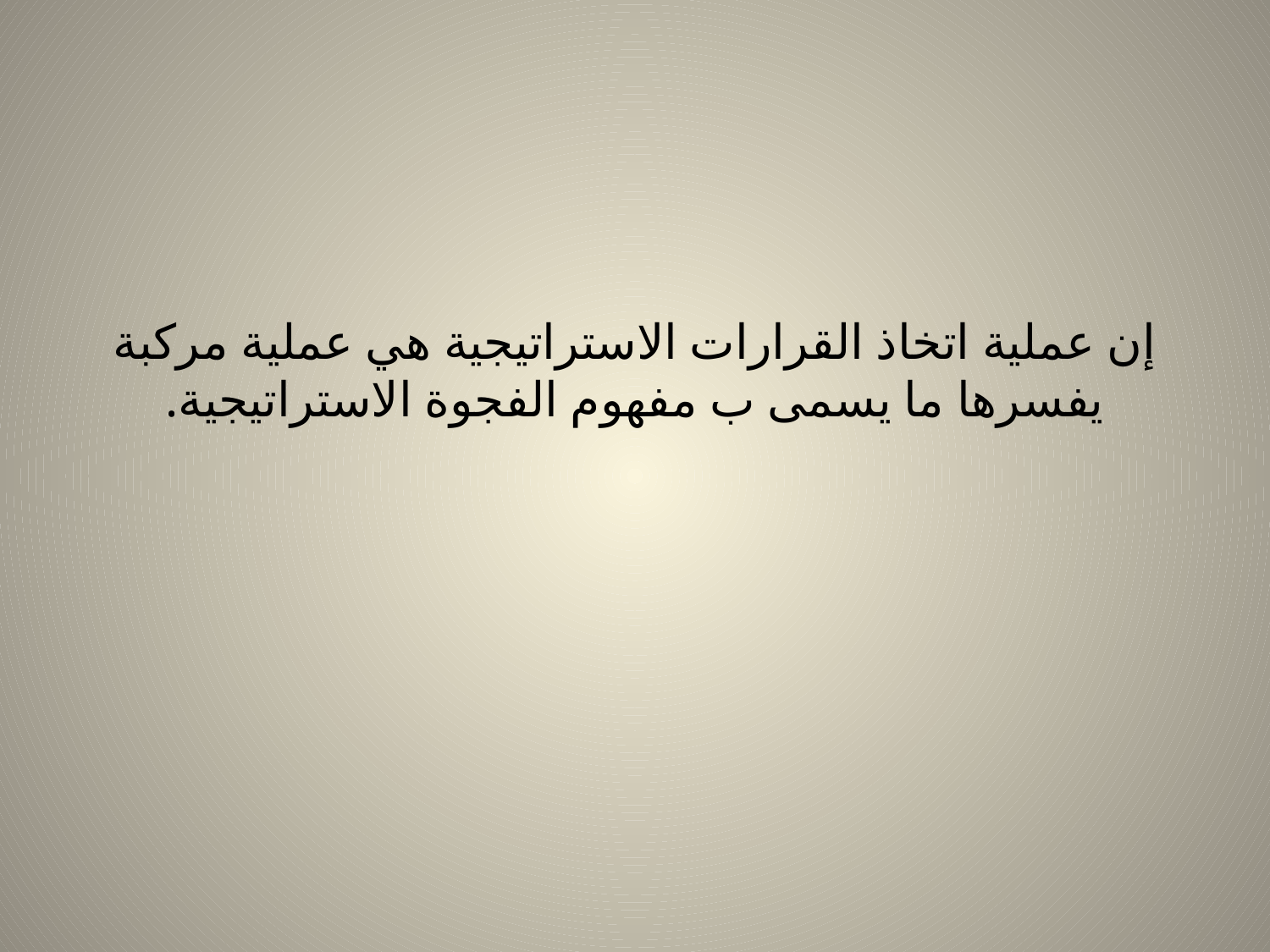

# إن عملية اتخاذ القرارات الاستراتيجية هي عملية مركبة يفسرها ما يسمى ب مفهوم الفجوة الاستراتيجية.